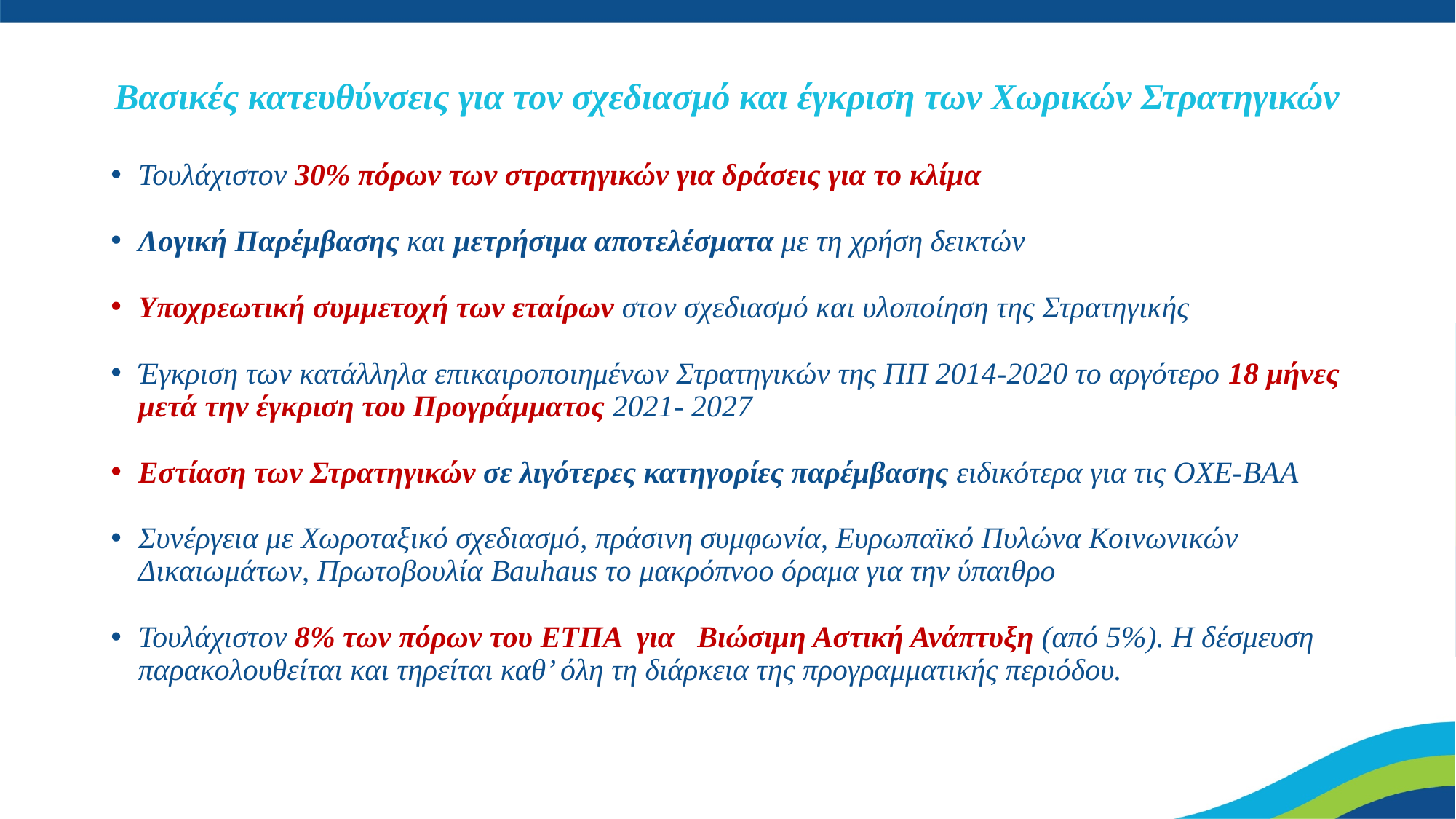

# Βασικές κατευθύνσεις για τον σχεδιασμό και έγκριση των Χωρικών Στρατηγικών
Τουλάχιστον 30% πόρων των στρατηγικών για δράσεις για το κλίμα
Λογική Παρέμβασης και μετρήσιμα αποτελέσματα με τη χρήση δεικτών
Υποχρεωτική συμμετοχή των εταίρων στον σχεδιασμό και υλοποίηση της Στρατηγικής
Έγκριση των κατάλληλα επικαιροποιημένων Στρατηγικών της ΠΠ 2014-2020 το αργότερο 18 μήνες μετά την έγκριση του Προγράμματος 2021- 2027
Εστίαση των Στρατηγικών σε λιγότερες κατηγορίες παρέμβασης ειδικότερα για τις ΟΧΕ-ΒΑΑ
Συνέργεια με Χωροταξικό σχεδιασμό, πράσινη συμφωνία, Ευρωπαϊκό Πυλώνα Κοινωνικών Δικαιωμάτων, Πρωτοβουλία Bauhaus το μακρόπνοο όραμα για την ύπαιθρο
Τουλάχιστον 8% των πόρων του ΕΤΠΑ  για   Βιώσιμη Αστική Ανάπτυξη (από 5%). Η δέσμευση παρακολουθείται και τηρείται καθ’ όλη τη διάρκεια της προγραμματικής περιόδου.